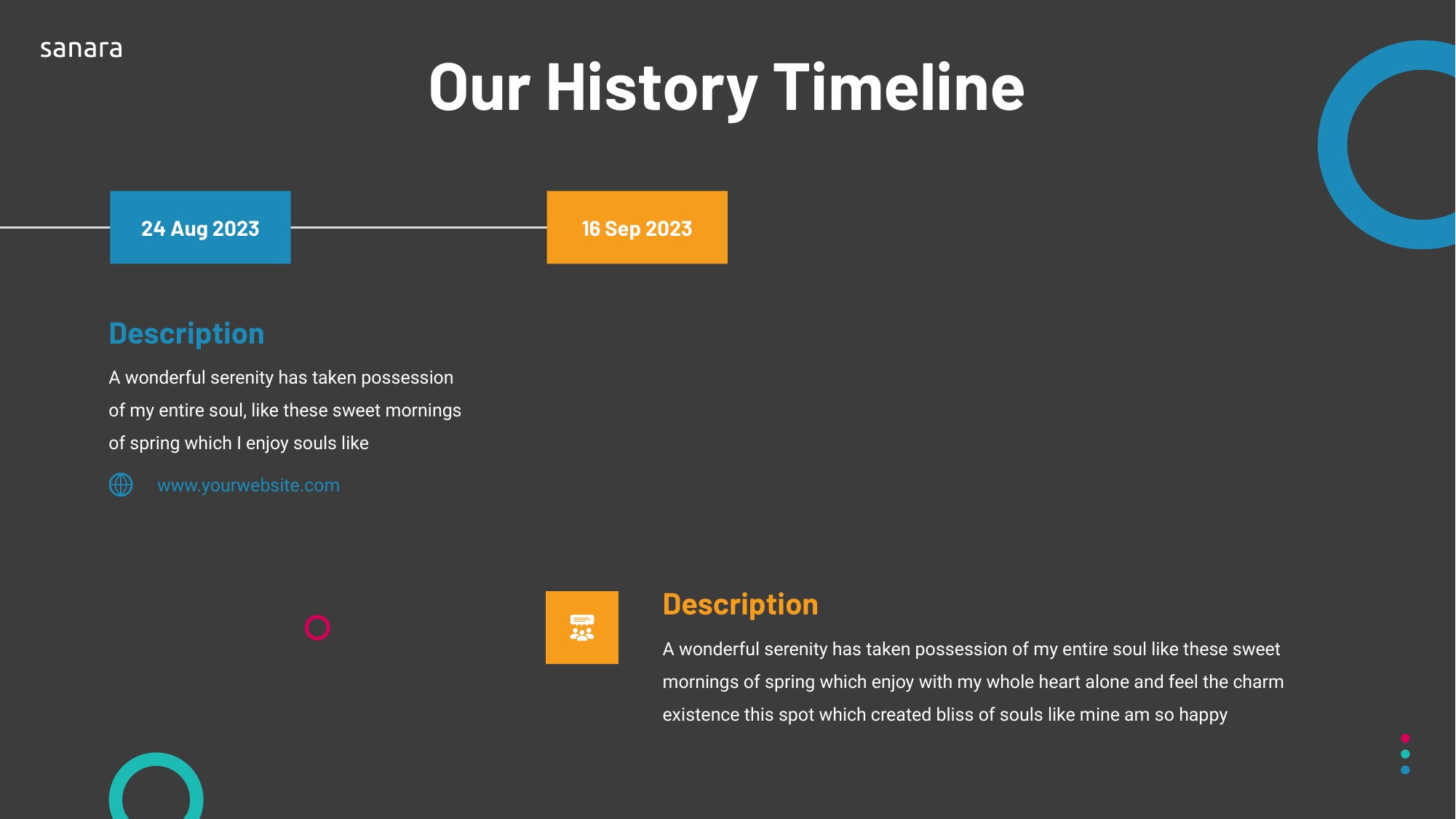

# Our History Timeline

24 Aug 2023
16 Sep 2023

Description
A wonderful serenity has taken possession of my entire soul, like these sweet mornings of spring which I enjoy souls like
www.yourwebsite.com

Description

A wonderful serenity has taken possession of my entire soul like these sweet mornings of spring which enjoy with my whole heart alone and feel the charm existence this spot which created bliss of souls like mine am so happy